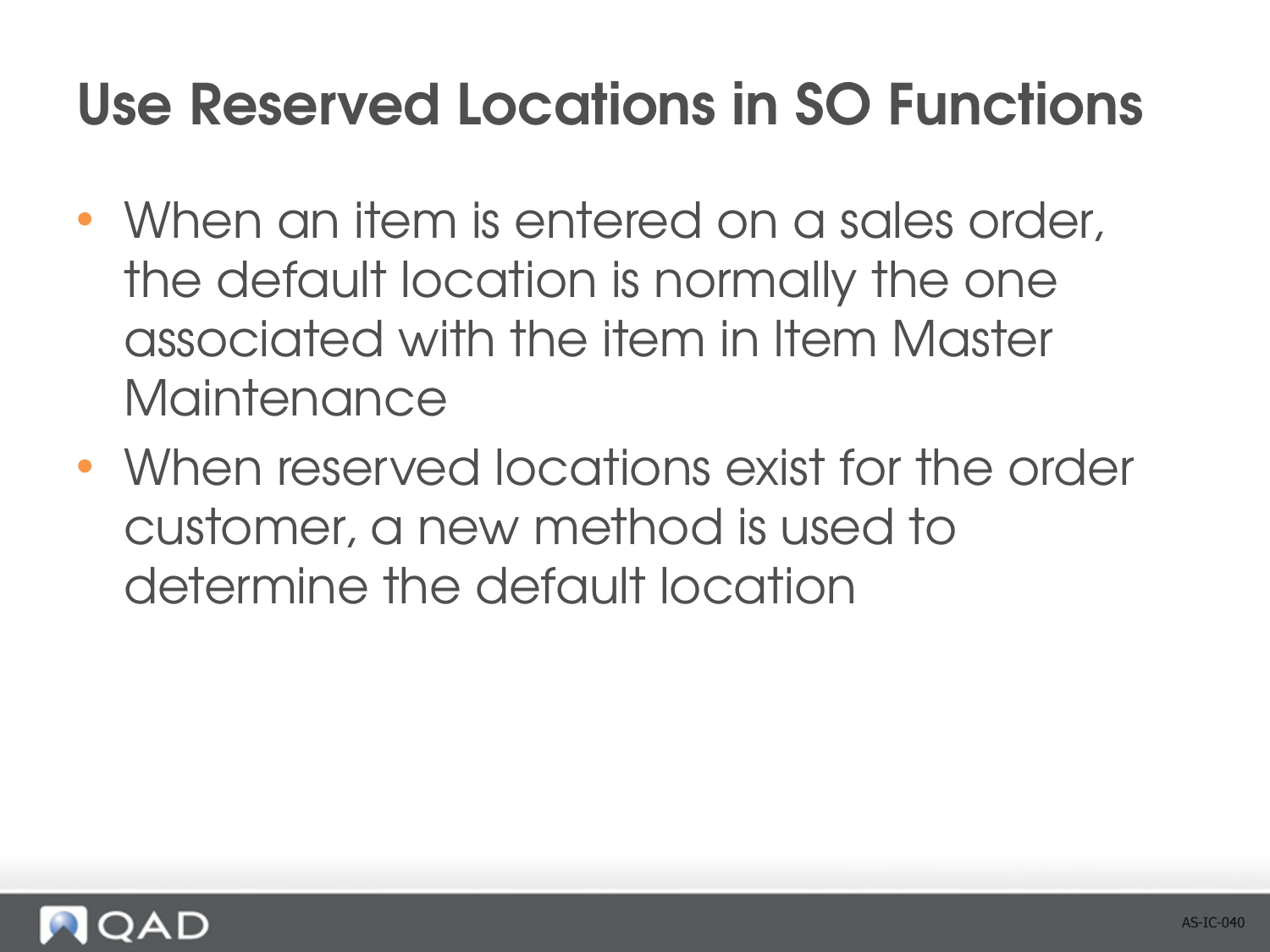

# Use Reserved Locations in SO Functions
When an item is entered on a sales order, the default location is normally the one associated with the item in Item Master Maintenance
When reserved locations exist for the order customer, a new method is used to determine the default location

AS-IC-040